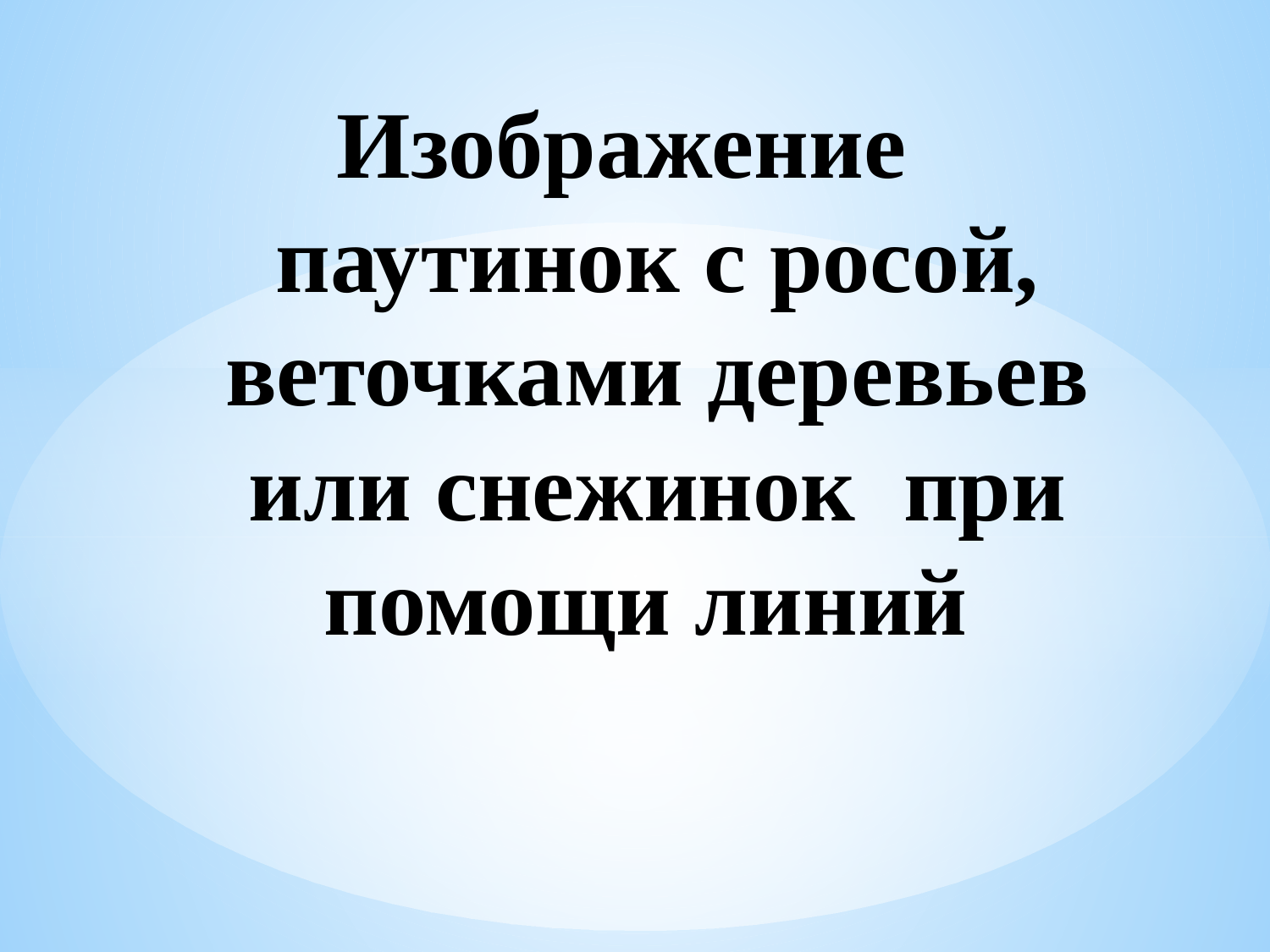

# Изображение    паутинок с росой, веточками деревьев или снежинок  при помощи линий